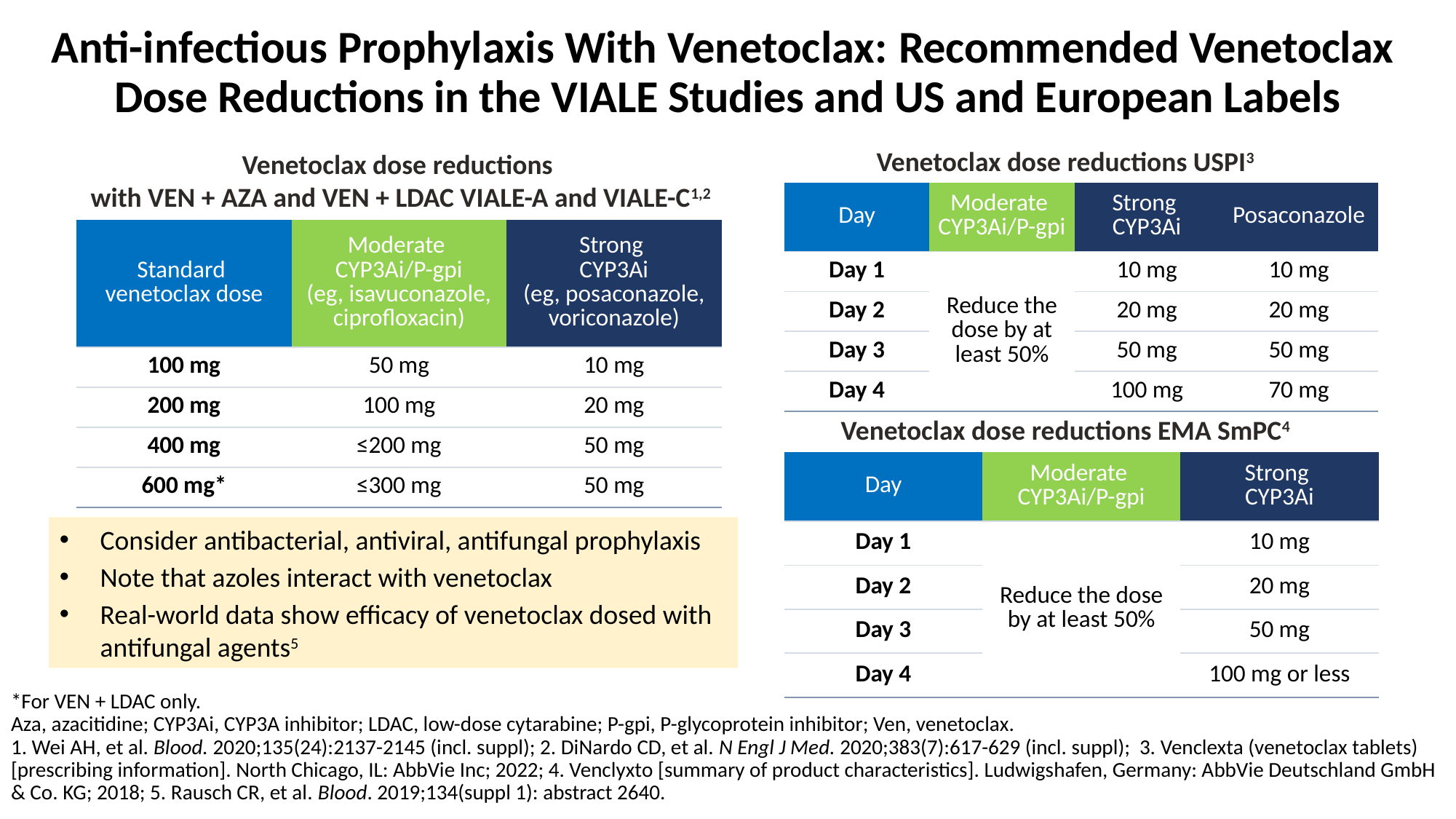

# Anti-infectious Prophylaxis With Venetoclax: Recommended Venetoclax Dose Reductions in the VIALE Studies and US and European Labels
Venetoclax dose reductions USPI3
Venetoclax dose reductions
with VEN + AZA and VEN + LDAC VIALE-A and VIALE-C1,2
| Day | Moderate CYP3Ai/P-gpi | Strong CYP3Ai | Posaconazole |
| --- | --- | --- | --- |
| Day 1 | Reduce the dose by at least 50% | 10 mg | 10 mg |
| Day 2 |  | 20 mg | 20 mg |
| Day 3 |  | 50 mg | 50 mg |
| Day 4 |  | 100 mg | 70 mg |
| Standard venetoclax dose | Moderate CYP3Ai/P-gpi (eg, isavuconazole, ciprofloxacin) | Strong CYP3Ai (eg, posaconazole, voriconazole) |
| --- | --- | --- |
| 100 mg | 50 mg | 10 mg |
| 200 mg | 100 mg | 20 mg |
| 400 mg | ≤200 mg | 50 mg |
| 600 mg\* | ≤300 mg | 50 mg |
Venetoclax dose reductions EMA SmPC4
| Day | Moderate CYP3Ai/P-gpi | Strong CYP3Ai |
| --- | --- | --- |
| Day 1 | Reduce the dose by at least 50% | 10 mg |
| Day 2 |  | 20 mg |
| Day 3 |  | 50 mg |
| Day 4 |  | 100 mg or less |
Consider antibacterial, antiviral, antifungal prophylaxis
Note that azoles interact with venetoclax
Real-world data show efficacy of venetoclax dosed with antifungal agents5
*For VEN + LDAC only.
Aza, azacitidine; CYP3Ai, CYP3A inhibitor; LDAC, low-dose cytarabine; P-gpi, P-glycoprotein inhibitor; Ven, venetoclax.
1. Wei AH, et al. Blood. 2020;135(24):2137-2145 (incl. suppl); 2. DiNardo CD, et al. N Engl J Med. 2020;383(7):617-629 (incl. suppl);  3. Venclexta (venetoclax tablets) [prescribing information]. North Chicago, IL: AbbVie Inc; 2022; 4. Venclyxto [summary of product characteristics]. Ludwigshafen, Germany: AbbVie Deutschland GmbH & Co. KG; 2018; 5. Rausch CR, et al. Blood. 2019;134(suppl 1): abstract 2640.